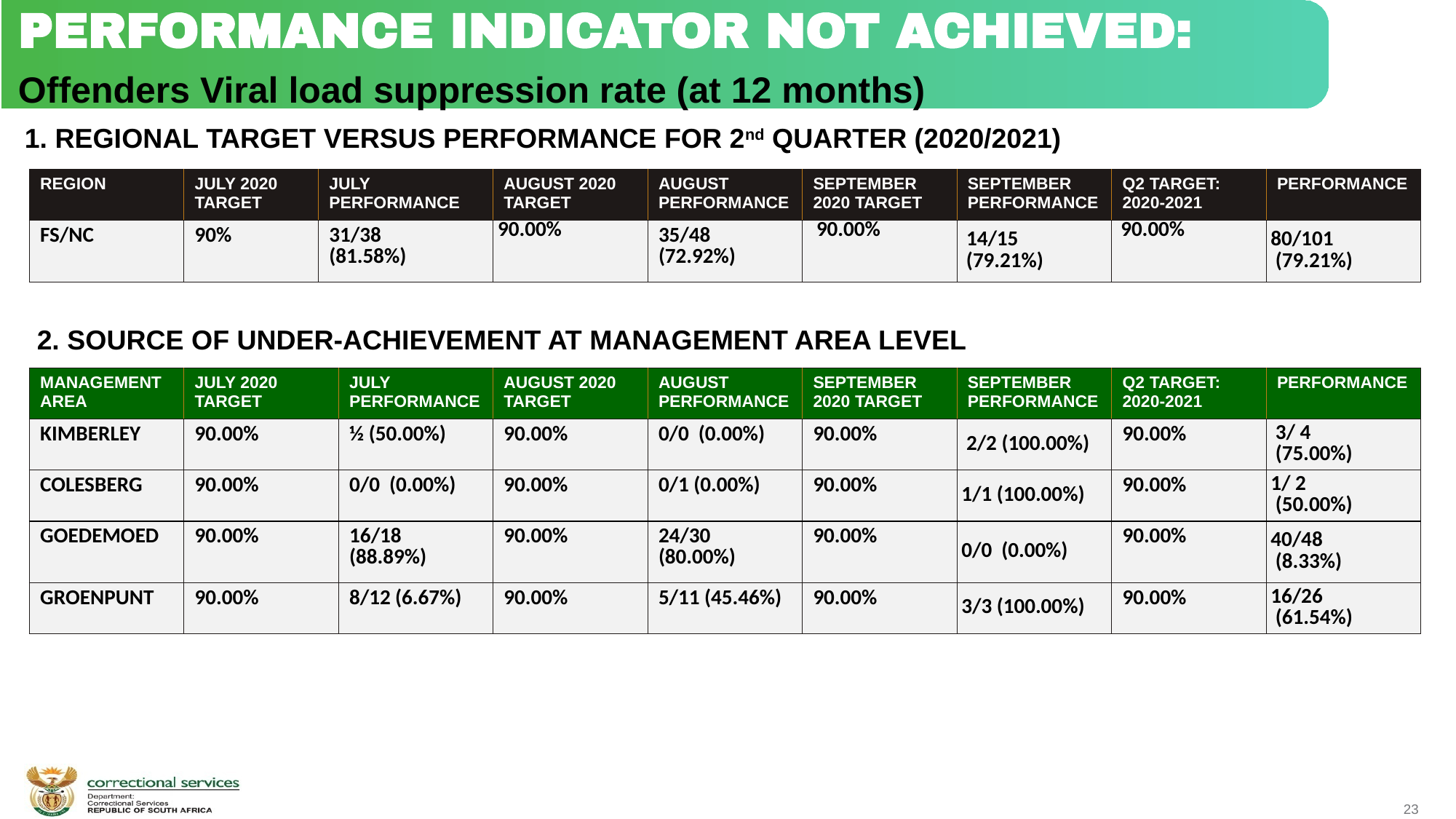

PERFORMANCE INDICATOR NOT ACHIEVED:
Offenders Viral load suppression rate (at 12 months)
1. REGIONAL TARGET VERSUS PERFORMANCE FOR 2nd QUARTER (2020/2021)
| REGION | JULY 2020 TARGET | JULY PERFORMANCE | AUGUST 2020 TARGET | AUGUST PERFORMANCE | SEPTEMBER 2020 TARGET | SEPTEMBER PERFORMANCE | Q2 TARGET: 2020-2021 | PERFORMANCE |
| --- | --- | --- | --- | --- | --- | --- | --- | --- |
| FS/NC | 90% | 31/38 (81.58%) | 90.00% | 35/48 (72.92%) | 90.00% | 14/15 (79.21%) | 90.00% | 80/101 (79.21%) |
     2. SOURCE OF UNDER-ACHIEVEMENT AT MANAGEMENT AREA LEVEL
| MANAGEMENT AREA | JULY 2020 TARGET | JULY PERFORMANCE | AUGUST 2020 TARGET | AUGUST PERFORMANCE | SEPTEMBER 2020 TARGET | SEPTEMBER PERFORMANCE | Q2 TARGET: 2020-2021 | PERFORMANCE |
| --- | --- | --- | --- | --- | --- | --- | --- | --- |
| KIMBERLEY | 90.00% | ½ (50.00%) | 90.00% | 0/0 (0.00%) | 90.00% | 2/2 (100.00%) | 90.00% | 3/ 4 (75.00%) |
| COLESBERG | 90.00% | 0/0 (0.00%) | 90.00% | 0/1 (0.00%) | 90.00% | 1/1 (100.00%) | 90.00% | 1/ 2 (50.00%) |
| GOEDEMOED | 90.00% | 16/18 (88.89%) | 90.00% | 24/30 (80.00%) | 90.00% | 0/0 (0.00%) | 90.00% | 40/48 (8.33%) |
| GROENPUNT | 90.00% | 8/12 (6.67%) | 90.00% | 5/11 (45.46%) | 90.00% | 3/3 (100.00%) | 90.00% | 16/26 (61.54%) |